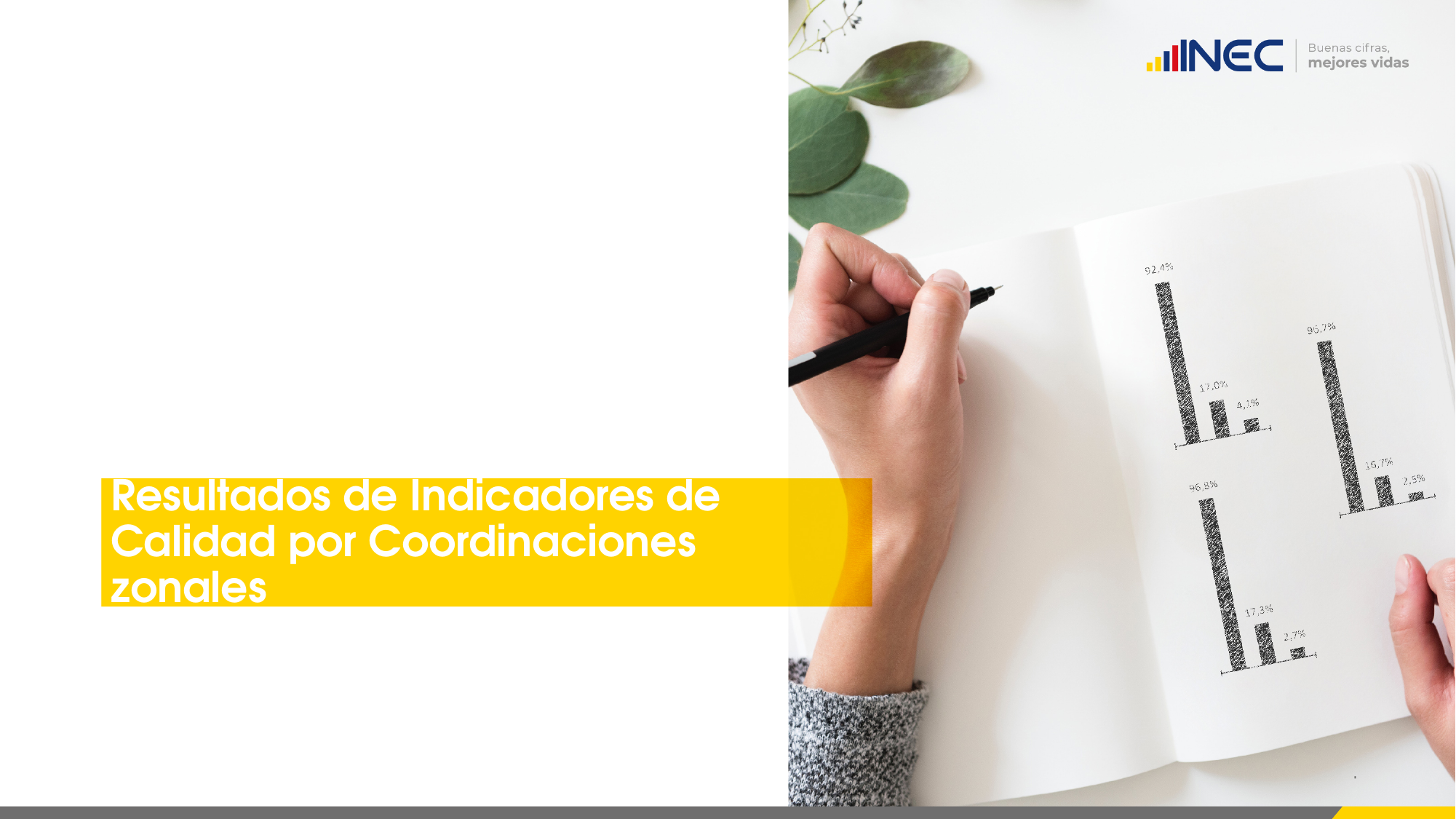

# Resultados de Indicadores de Calidad por Coordinaciones zonales